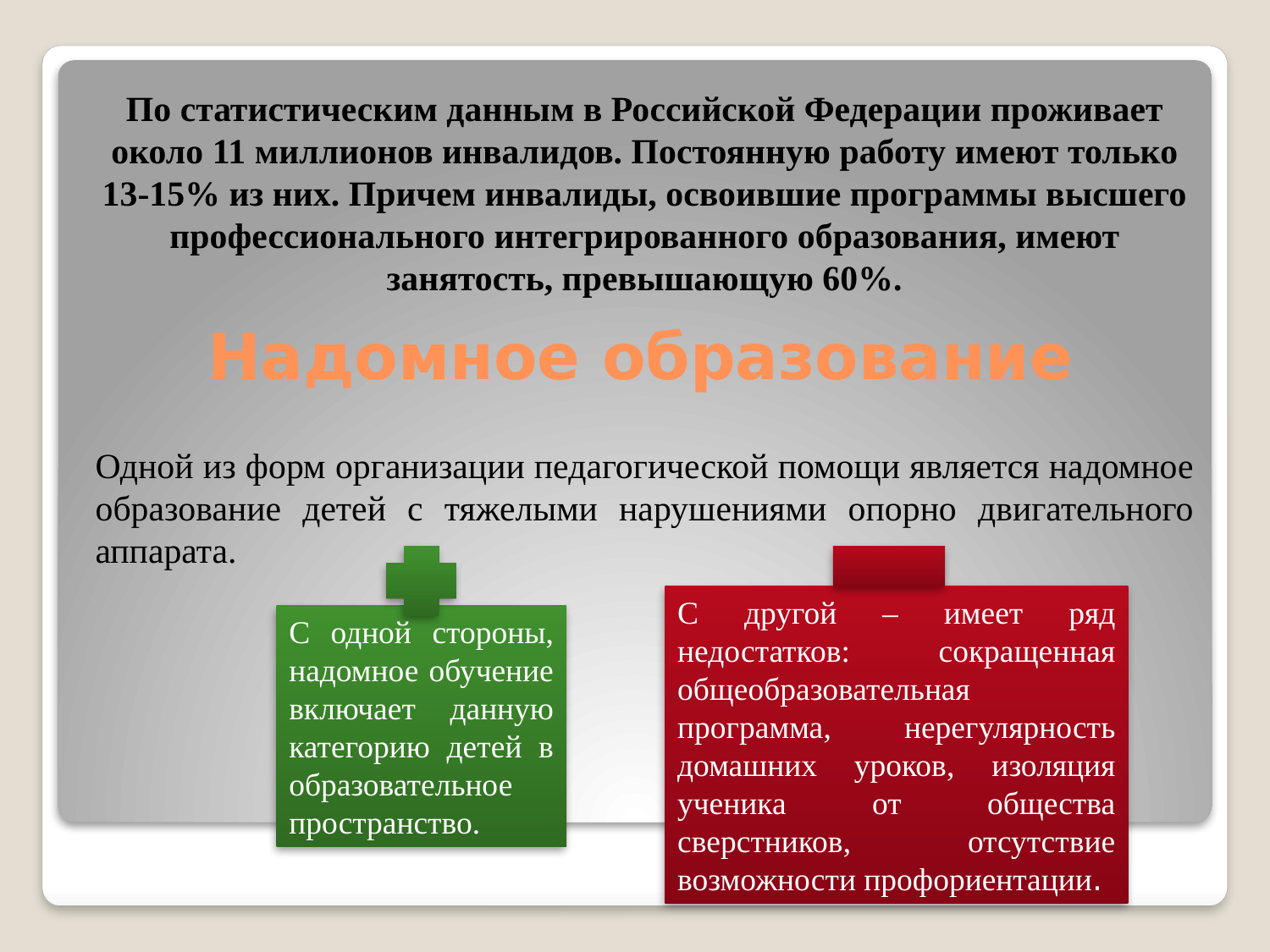

По статистическим данным в Российской Федерации проживает около 11 миллионов инвалидов. Постоянную работу имеют только 13-15% из них. Причем инвалиды, освоившие программы высшего профессионального интегрированного образования, имеют занятость, превышающую 60%.

Одной из форм организации педагогической помощи является надомное образование детей с тяжелыми нарушениями опорно двигательного аппарата.
# Надомное образование

С другой – имеет ряд недостатков: сокращенная общеобразовательная программа, нерегулярность домашних уроков, изоляция ученика от общества сверстников, отсутствие возможности профориентации.
С одной стороны, надомное обучение включает данную категорию детей в образовательное пространство.